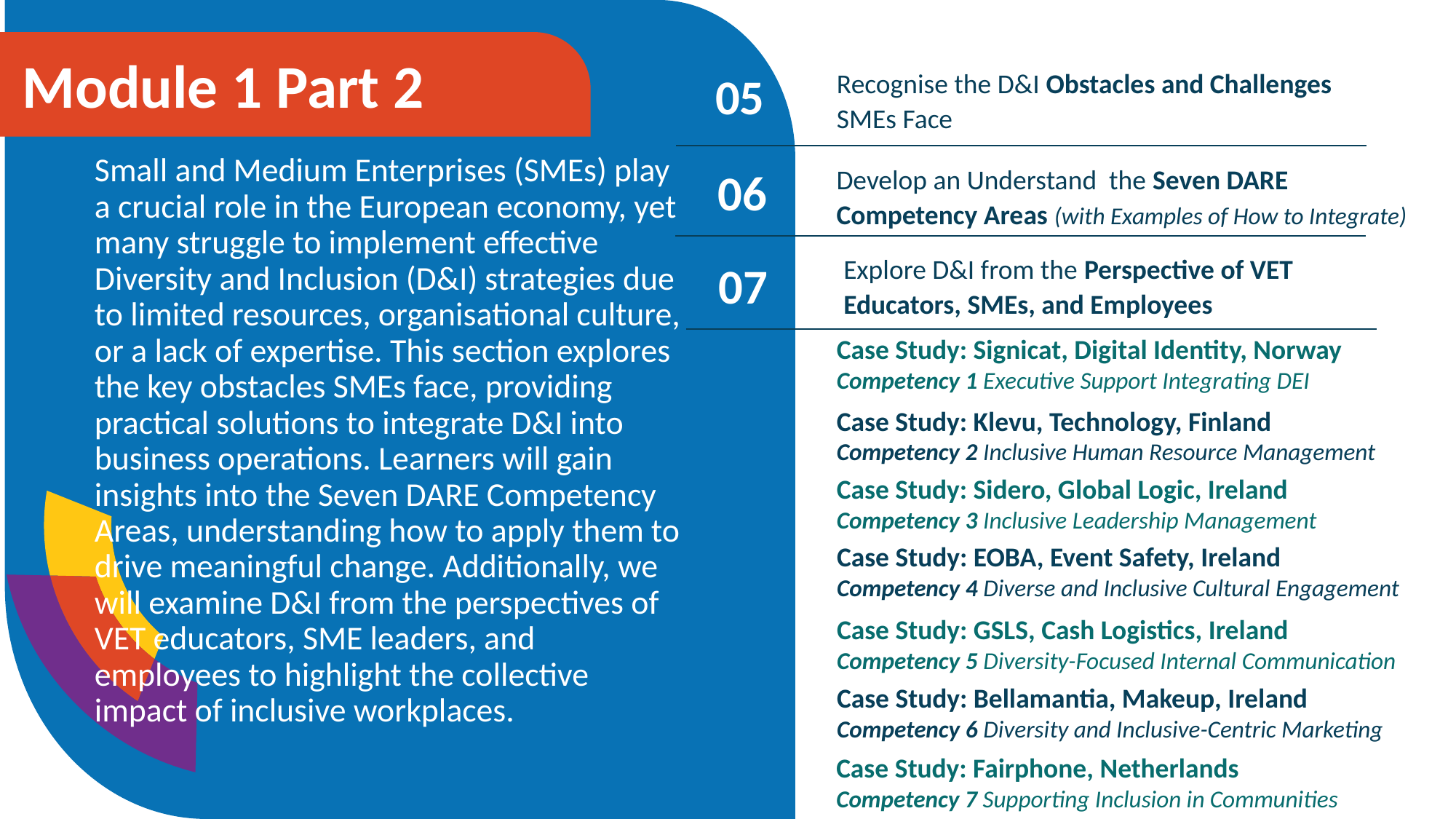

Module 1 Part 2
05
Recognise the D&I Obstacles and Challenges SMEs Face
Small and Medium Enterprises (SMEs) play a crucial role in the European economy, yet many struggle to implement effective Diversity and Inclusion (D&I) strategies due to limited resources, organisational culture, or a lack of expertise. This section explores the key obstacles SMEs face, providing practical solutions to integrate D&I into business operations. Learners will gain insights into the Seven DARE Competency Areas, understanding how to apply them to drive meaningful change. Additionally, we will examine D&I from the perspectives of VET educators, SME leaders, and employees to highlight the collective impact of inclusive workplaces.
06
Develop an Understand  the Seven DARE Competency Areas (with Examples of How to Integrate)
Explore D&I from the Perspective of VET Educators, SMEs, and Employees
07
Case Study: Signicat, Digital Identity, Norway
Competency 1 Executive Support Integrating DEI
Case Study: Klevu, Technology, Finland
Competency 2 Inclusive Human Resource Management
Case Study: Sidero, Global Logic, Ireland
Competency 3 Inclusive Leadership Management
Case Study: EOBA, Event Safety, Ireland
Competency 4 Diverse and Inclusive Cultural Engagement
Case Study: GSLS, Cash Logistics, Ireland
Competency 5 Diversity-Focused Internal Communication
Case Study: Bellamantia, Makeup, Ireland
Competency 6 Diversity and Inclusive-Centric Marketing
Case Study: Fairphone, Netherlands
Competency 7 Supporting Inclusion in Communities